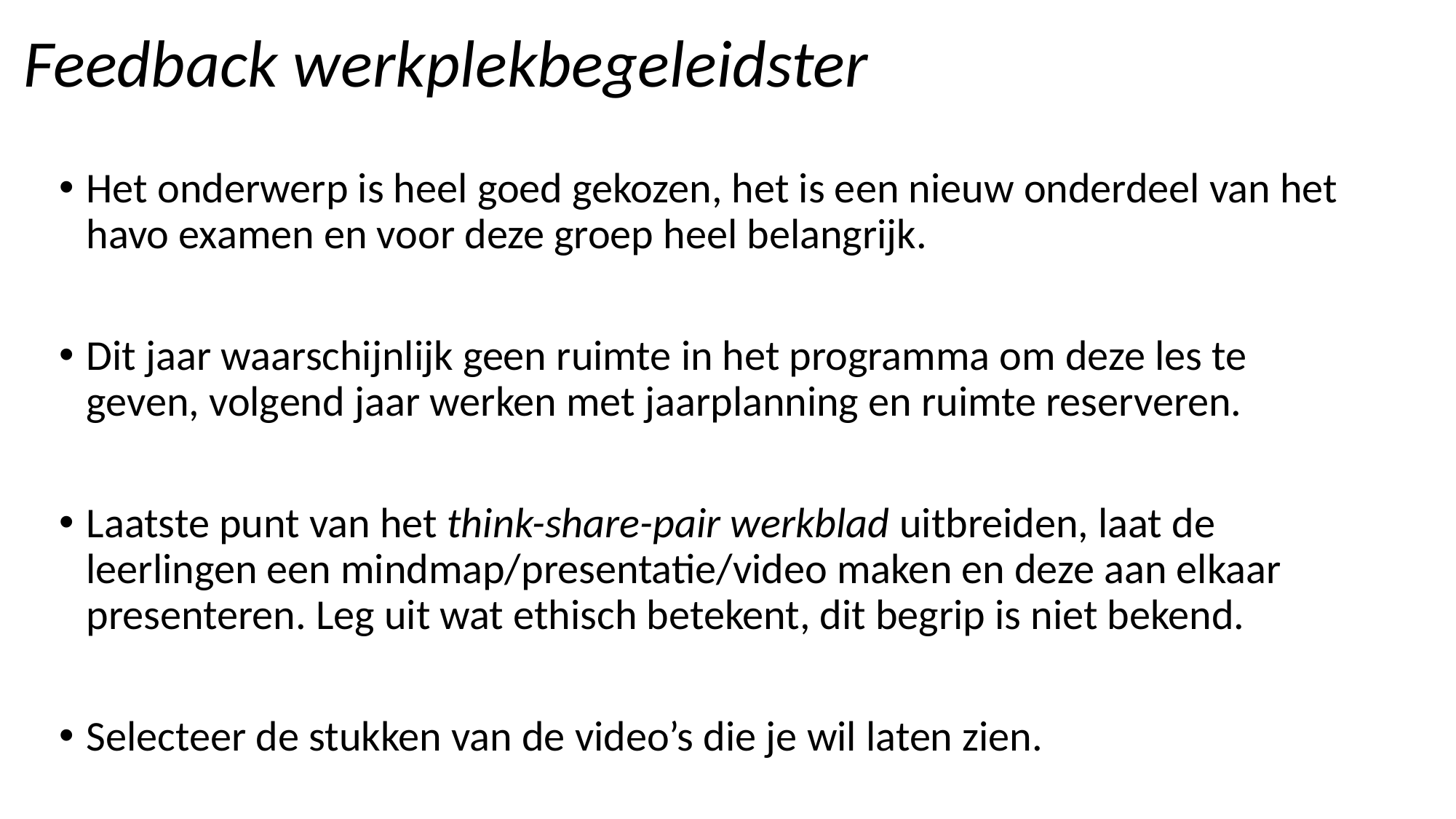

# Feedback werkplekbegeleidster
Het onderwerp is heel goed gekozen, het is een nieuw onderdeel van het havo examen en voor deze groep heel belangrijk.

Dit jaar waarschijnlijk geen ruimte in het programma om deze les te geven, volgend jaar werken met jaarplanning en ruimte reserveren.

Laatste punt van het think-share-pair werkblad uitbreiden, laat de leerlingen een mindmap/presentatie/video maken en deze aan elkaar presenteren. Leg uit wat ethisch betekent, dit begrip is niet bekend.

Selecteer de stukken van de video’s die je wil laten zien.